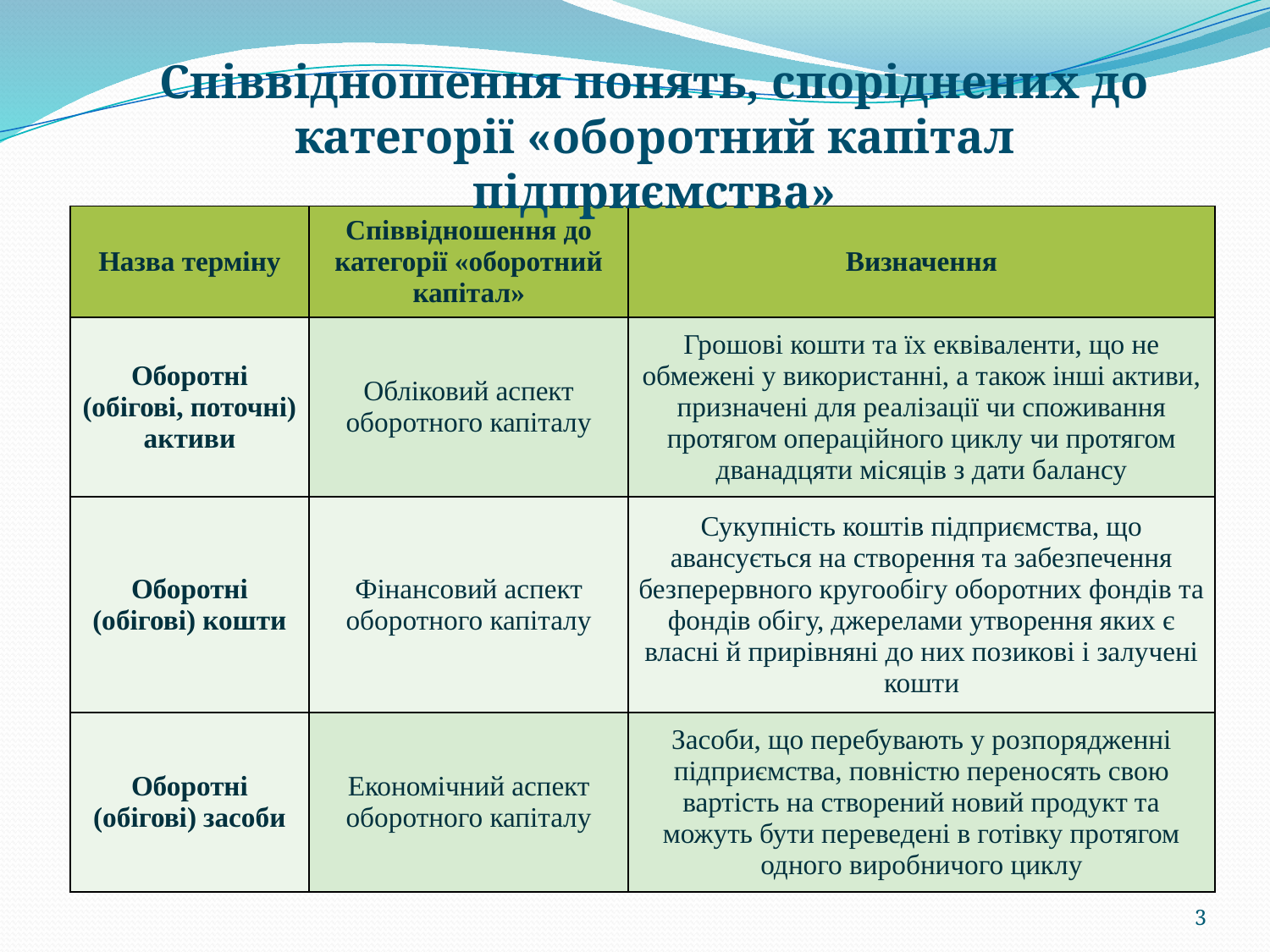

Співвідношення понять, споріднених до категорії «оборотний капітал підприємства»
| Назва терміну | Співвідношення до категорії «оборотний капітал» | Визначення |
| --- | --- | --- |
| Оборотні (обігові, поточні) активи | Обліковий аспект оборотного капіталу | Грошові кошти та їх еквіваленти, що не обмежені у використанні, а також інші активи, призначені для реалізації чи споживання протягом операційного циклу чи протягом дванадцяти місяців з дати балансу |
| Оборотні (обігові) кошти | Фінансовий аспект оборотного капіталу | Сукупність коштів підприємства, що авансується на створення та забезпечення безперервного кругообігу оборотних фондів та фондів обігу, джерелами утворення яких є власні й прирівняні до них позикові і залучені кошти |
| Оборотні (обігові) засоби | Економічний аспект оборотного капіталу | Засоби, що перебувають у розпорядженні підприємства, повністю переносять свою вартість на створений новий продукт та можуть бути переведені в готівку протягом одного виробничого циклу |
3